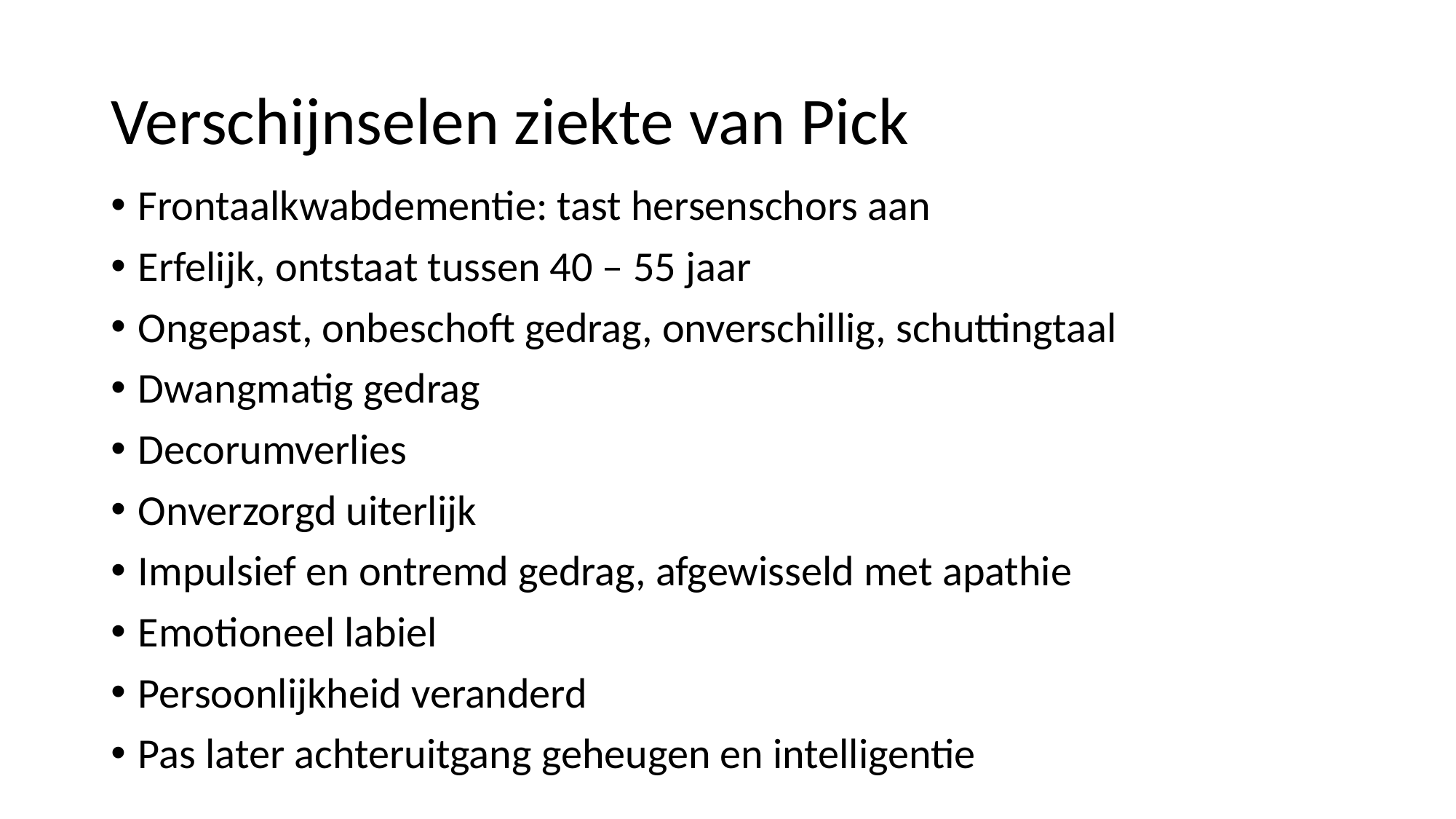

# Verschijnselen ziekte van Pick
Frontaalkwabdementie: tast hersenschors aan
Erfelijk, ontstaat tussen 40 – 55 jaar
Ongepast, onbeschoft gedrag, onverschillig, schuttingtaal
Dwangmatig gedrag
Decorumverlies
Onverzorgd uiterlijk
Impulsief en ontremd gedrag, afgewisseld met apathie
Emotioneel labiel
Persoonlijkheid veranderd
Pas later achteruitgang geheugen en intelligentie